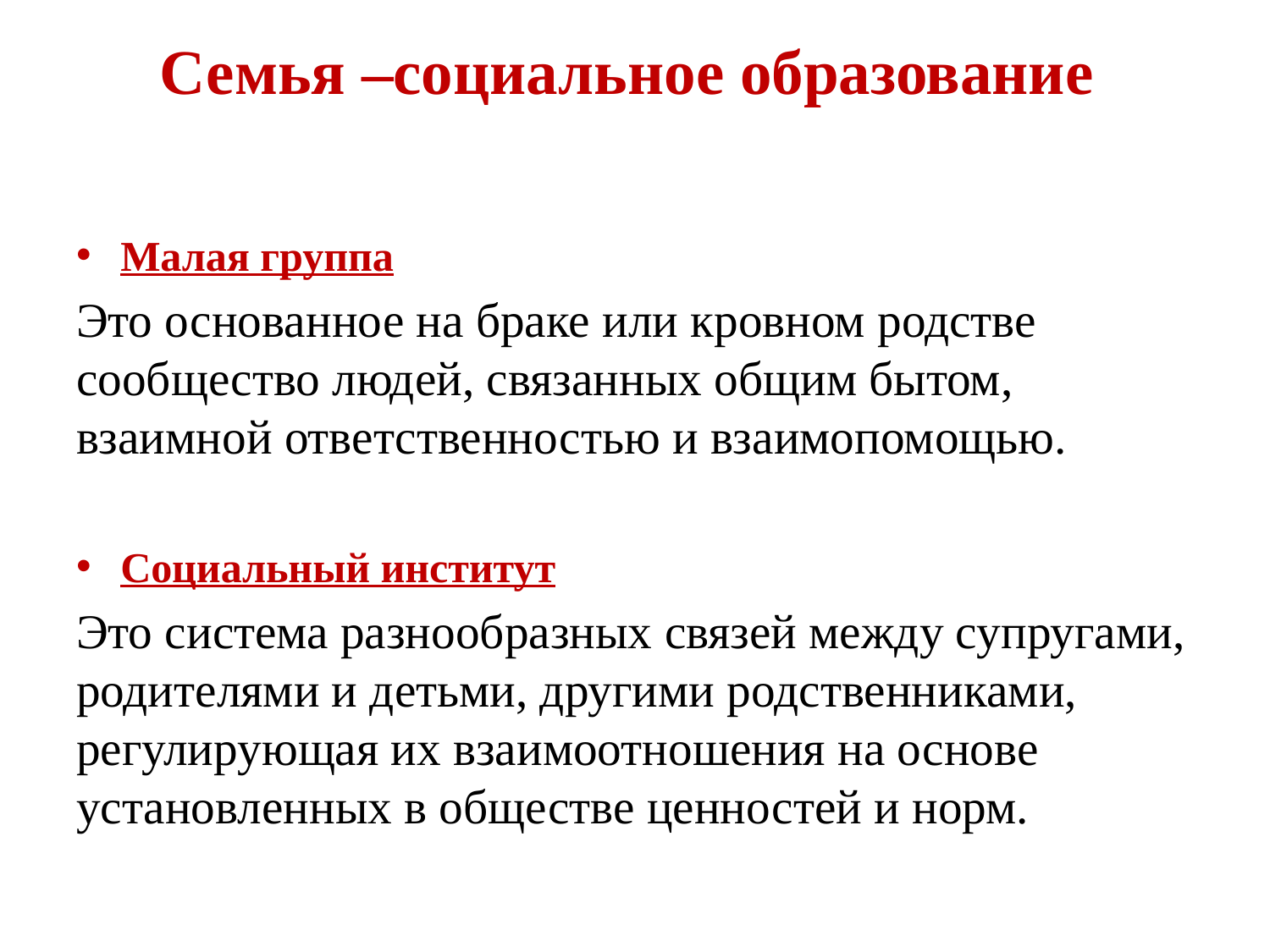

# Семья –социальное образование
Малая группа
Это основанное на браке или кровном родстве сообщество людей, связанных общим бытом, взаимной ответственностью и взаимопомощью.

Социальный институт
Это система разнообразных связей между супругами, родителями и детьми, другими родственниками, регулирующая их взаимоотношения на основе установленных в обществе ценностей и норм.